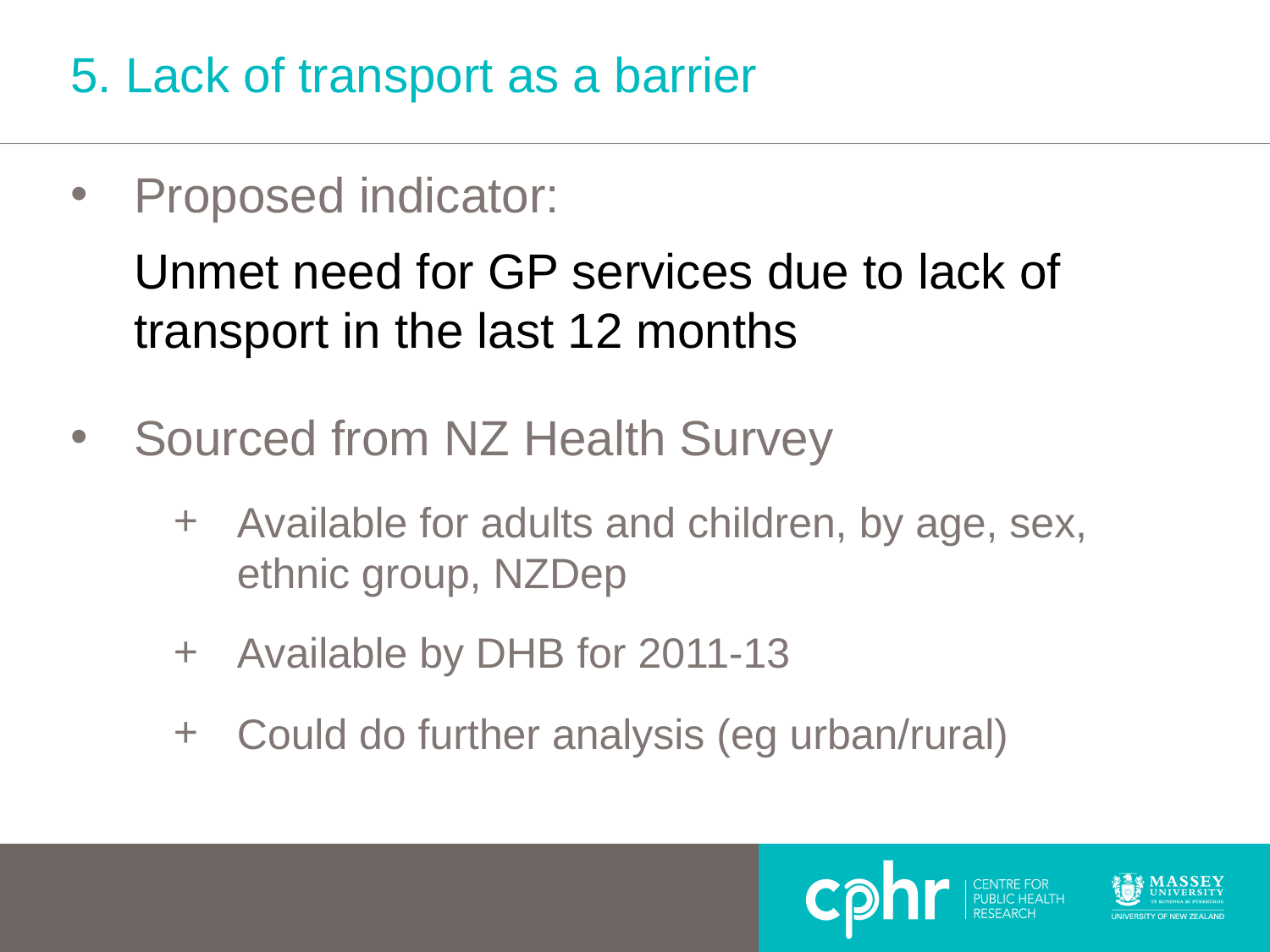

# 5. Lack of transport as a barrier
Proposed indicator:
Unmet need for GP services due to lack of transport in the last 12 months
Sourced from NZ Health Survey
Available for adults and children, by age, sex, ethnic group, NZDep
Available by DHB for 2011-13
Could do further analysis (eg urban/rural)